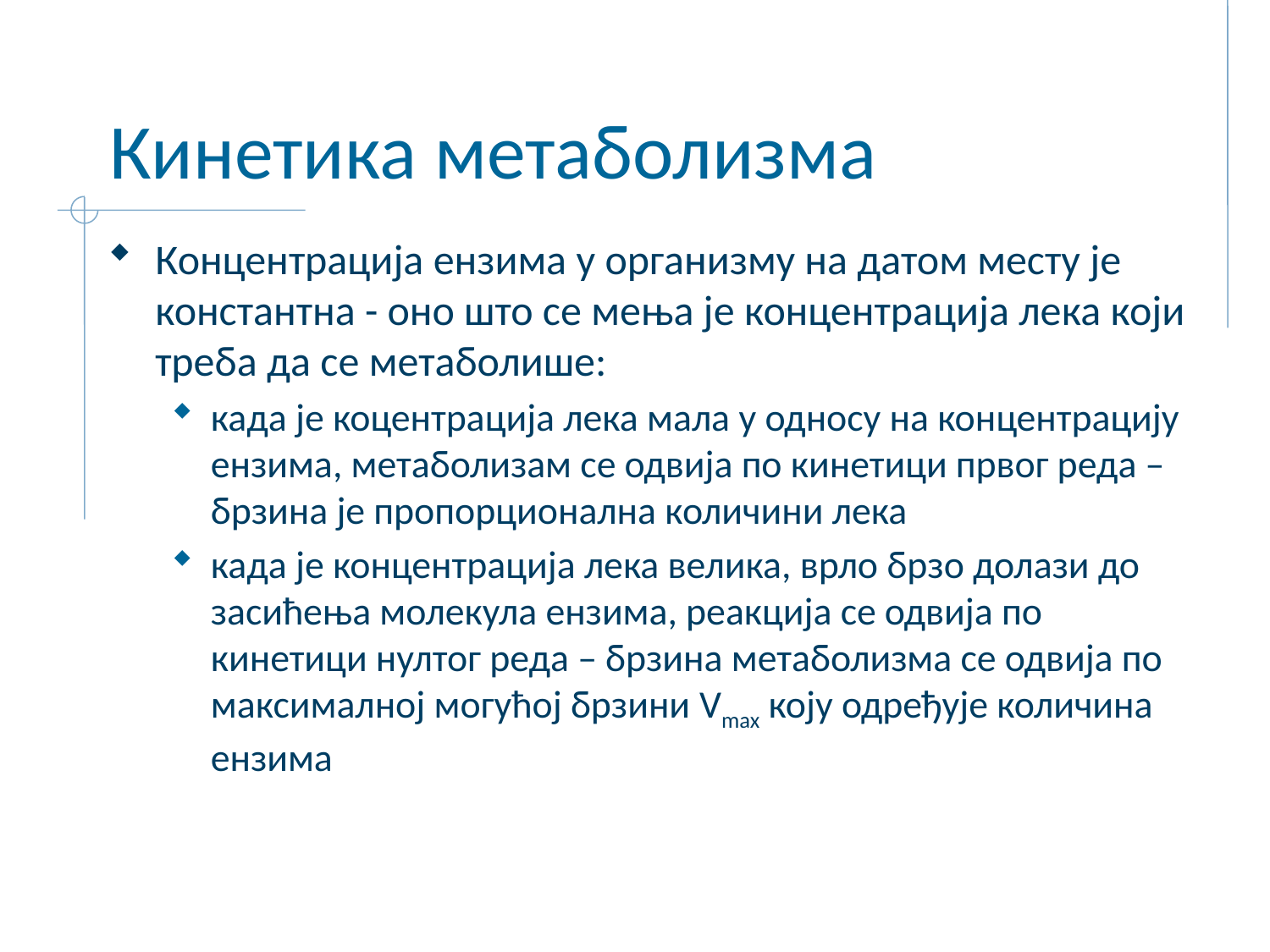

# Кинетика метаболизма
Концентрација ензима у организму на датом месту је константна - оно што се мења је концентрација лека који треба да се метаболише:
када је коцентрација лека мала у односу на концентрацију ензима, метаболизам се одвија по кинетици првог реда – брзина је пропорционална количини лека
када је концентрација лека велика, врло брзо долази до засићења молекула ензима, реакција се одвија по кинетици нултог реда – брзина метаболизма се одвија по максималној могућој брзини Vmax коју одређује количина ензима